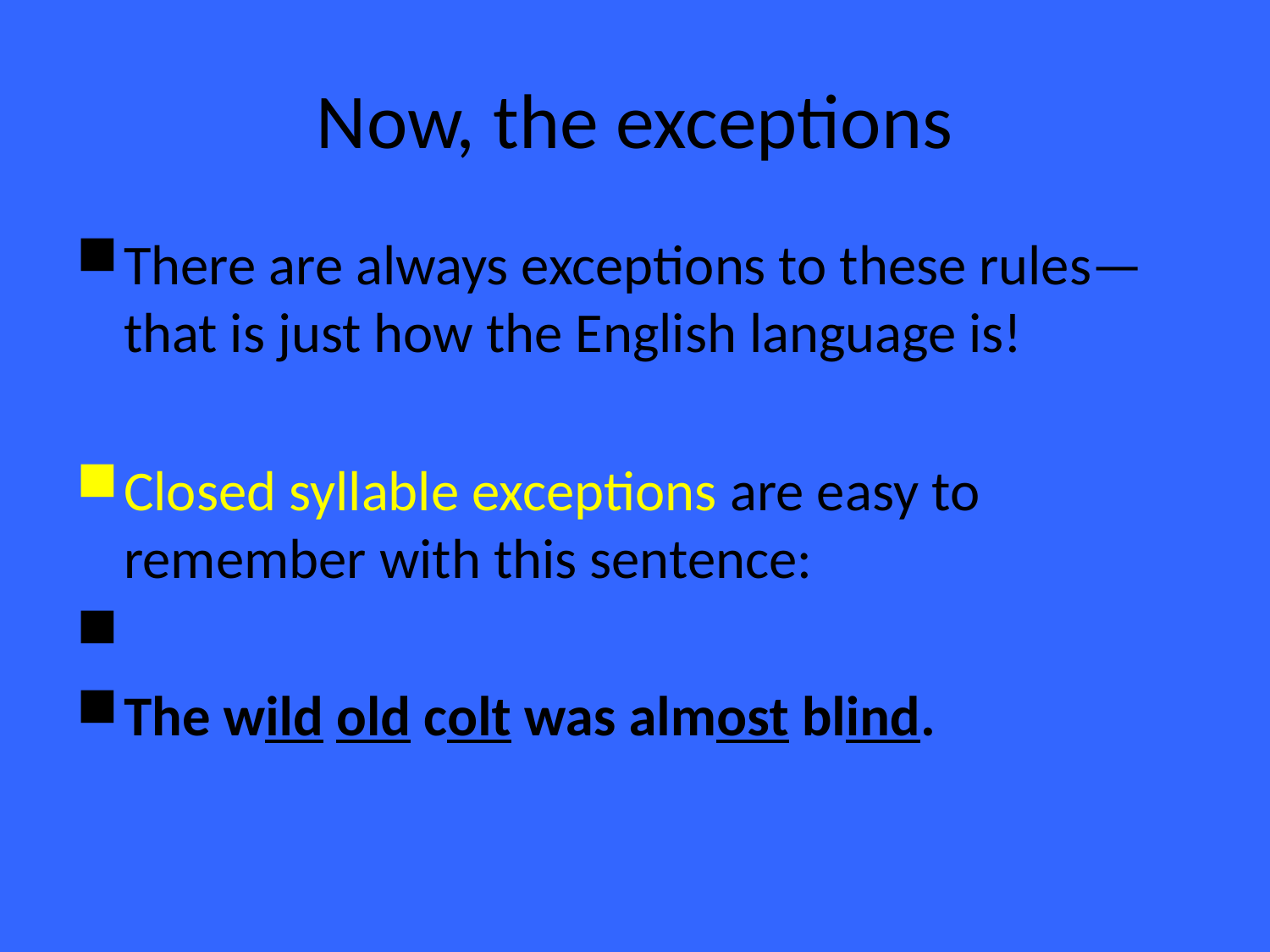

# Now, the exceptions
There are always exceptions to these rules—that is just how the English language is!

Closed syllable exceptions are easy to remember with this sentence:

The wild old colt was almost blind.